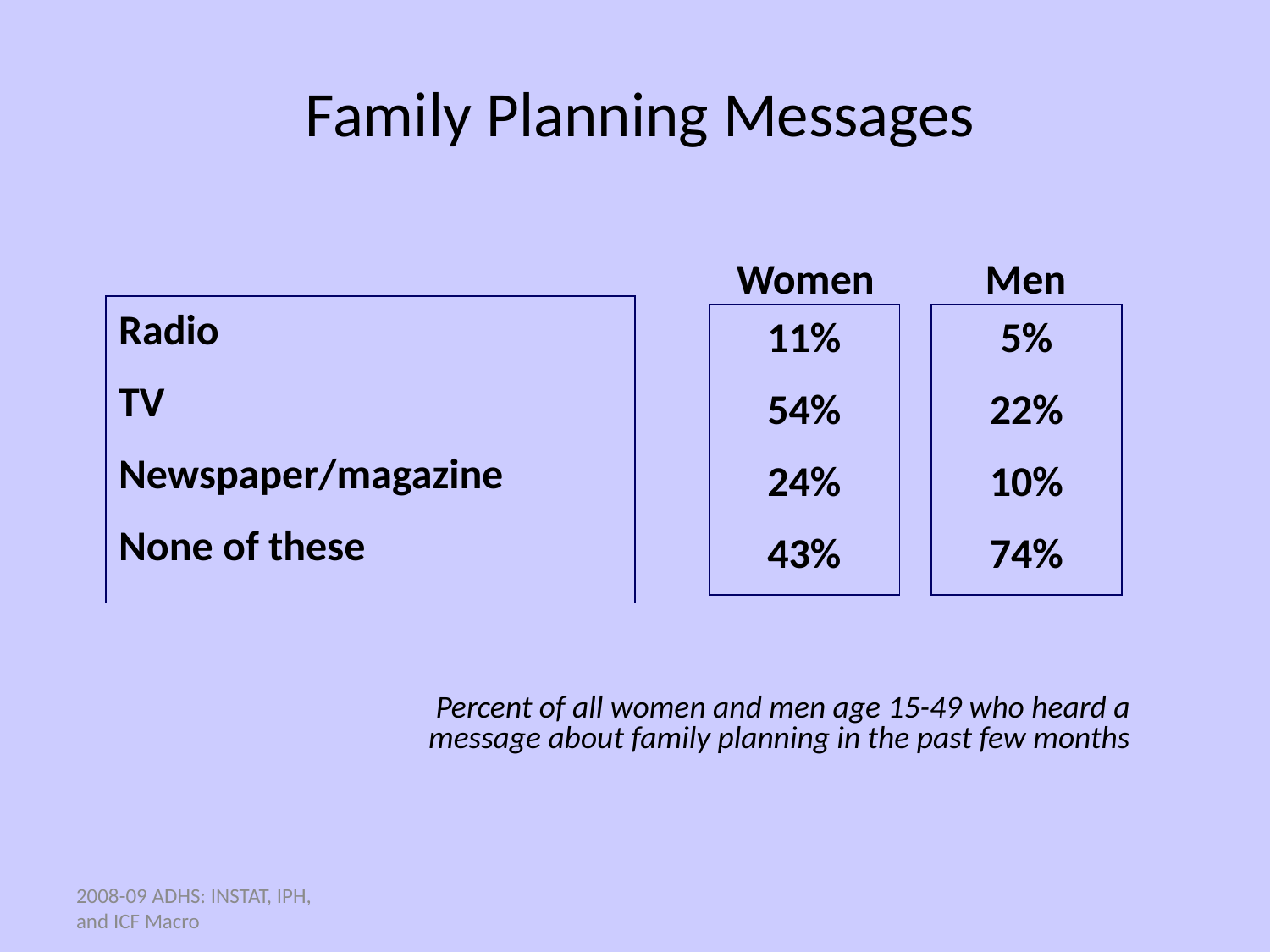

# Family Planning Messages
Women
Men
Radio
TV
Newspaper/magazine
None of these
11%
54%
24%
43%
5%
22%
10%
74%
Percent of all women and men age 15-49 who heard a message about family planning in the past few months
2008-09 ADHS: INSTAT, IPH, and ICF Macro